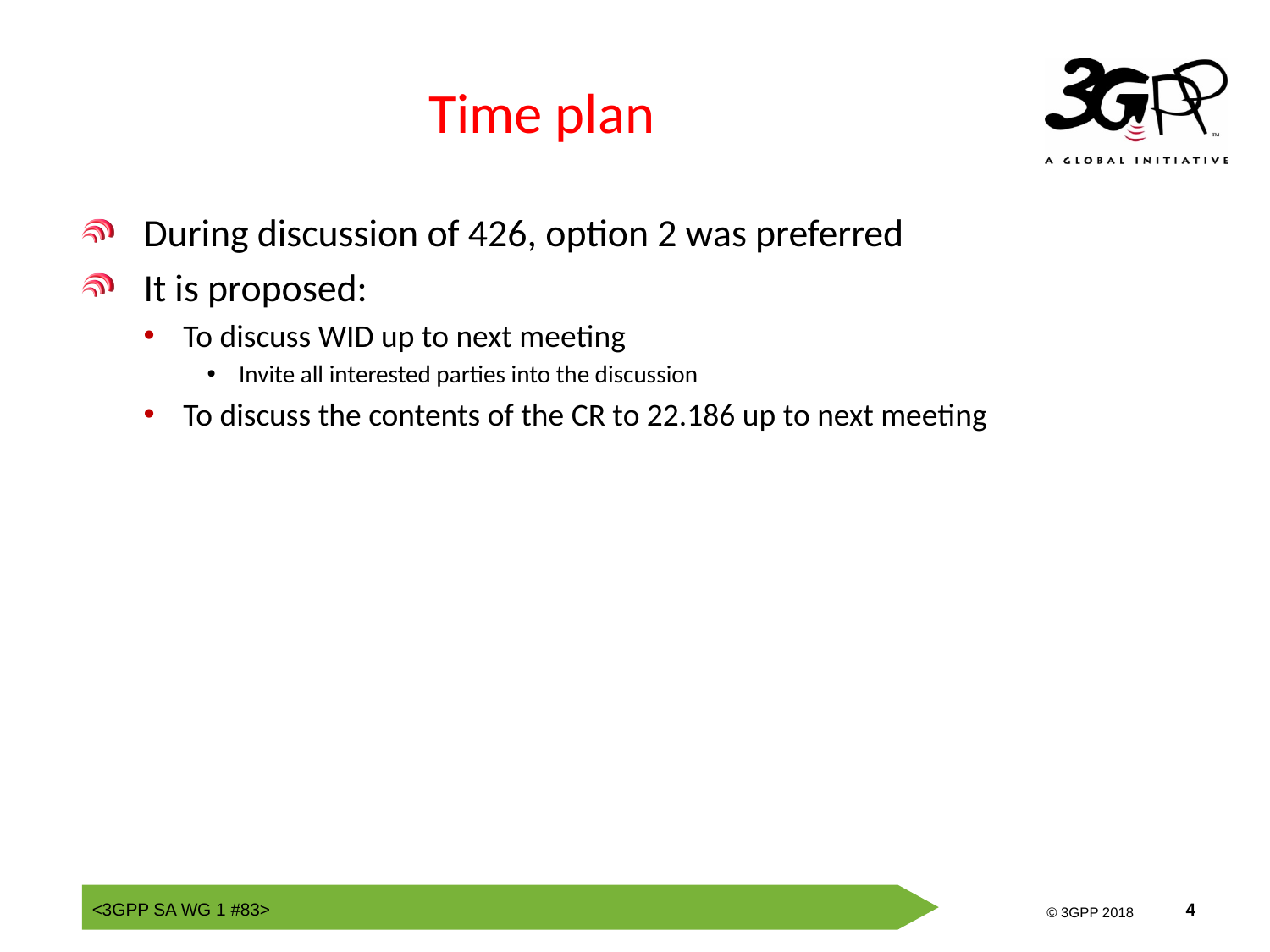

# Time plan
During discussion of 426, option 2 was preferred
It is proposed:
To discuss WID up to next meeting
Invite all interested parties into the discussion
To discuss the contents of the CR to 22.186 up to next meeting